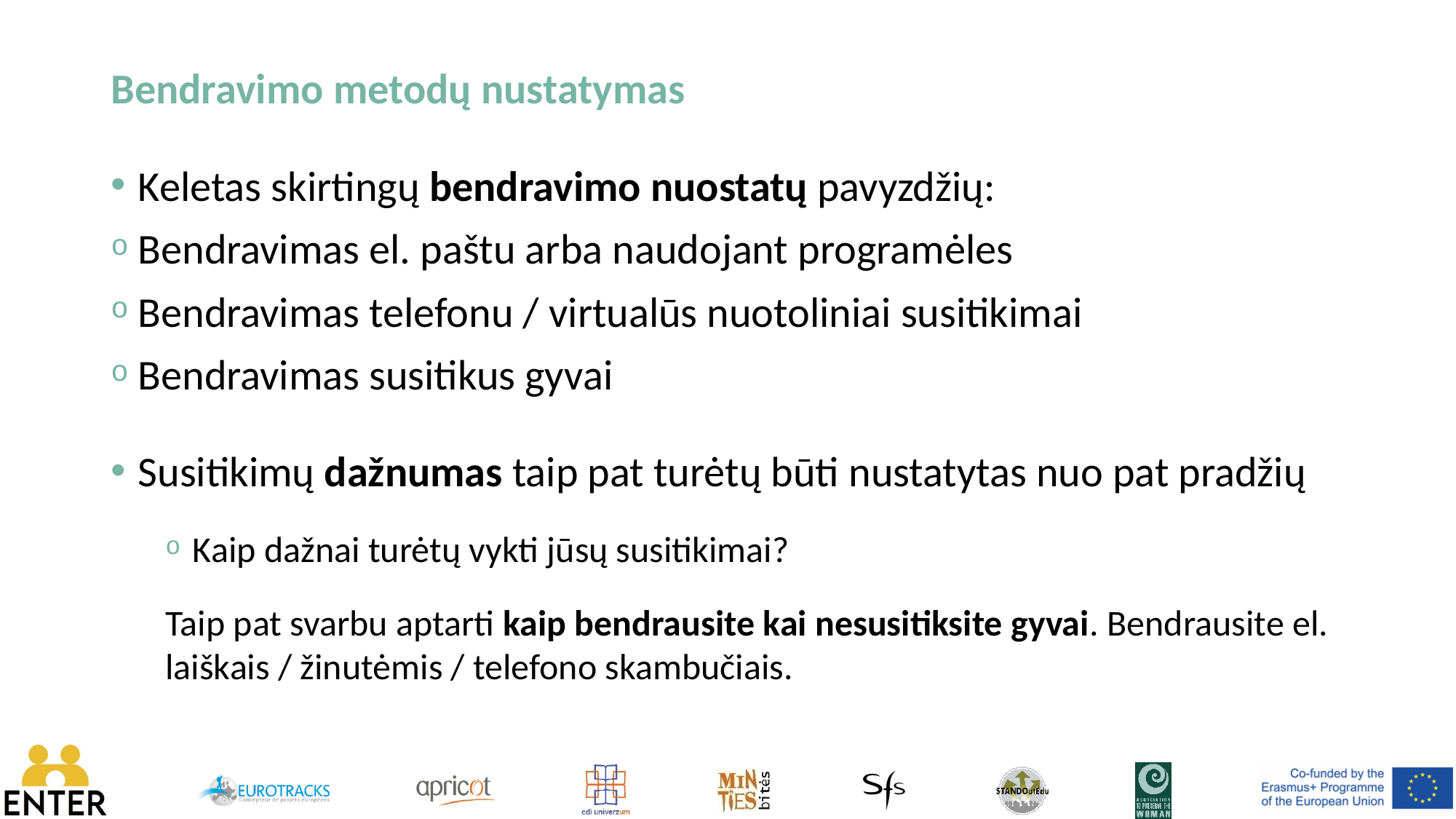

Bendravimo metodų nustatymas

Keletas skirtingų bendravimo nuostatų pavyzdžių:
Bendravimas el. paštu arba naudojant programėles
Bendravimas telefonu / virtualūs nuotoliniai susitikimai
Bendravimas susitikus gyvai

Susitikimų dažnumas taip pat turėtų būti nustatytas nuo pat pradžių
Kaip dažnai turėtų vykti jūsų susitikimai?
Taip pat svarbu aptarti kaip bendrausite kai nesusitiksite gyvai. Bendrausite el. laiškais / žinutėmis / telefono skambučiais.